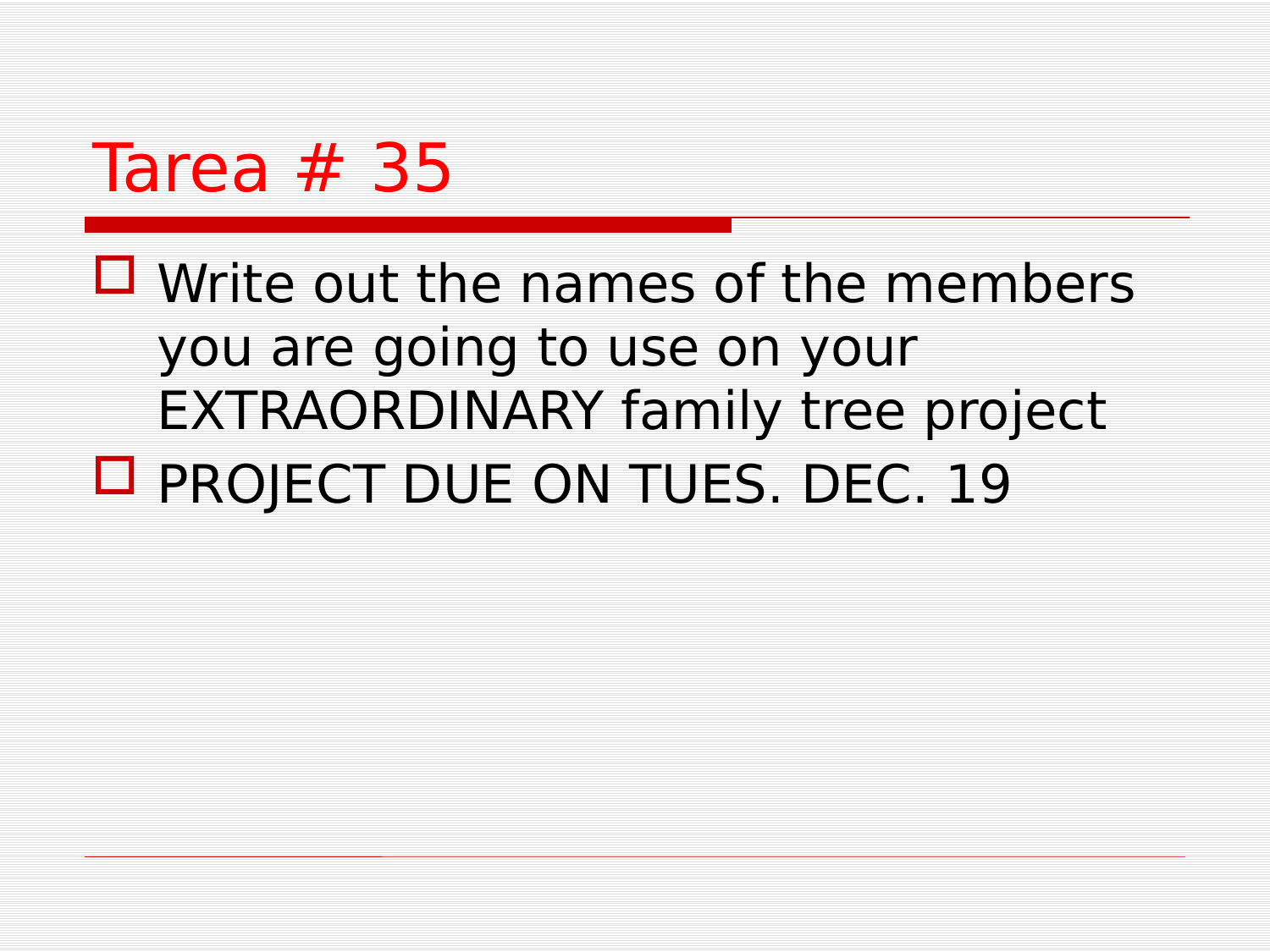

# Tarea # 35
Write out the names of the members you are going to use on your EXTRAORDINARY family tree project
PROJECT DUE ON TUES. DEC. 19